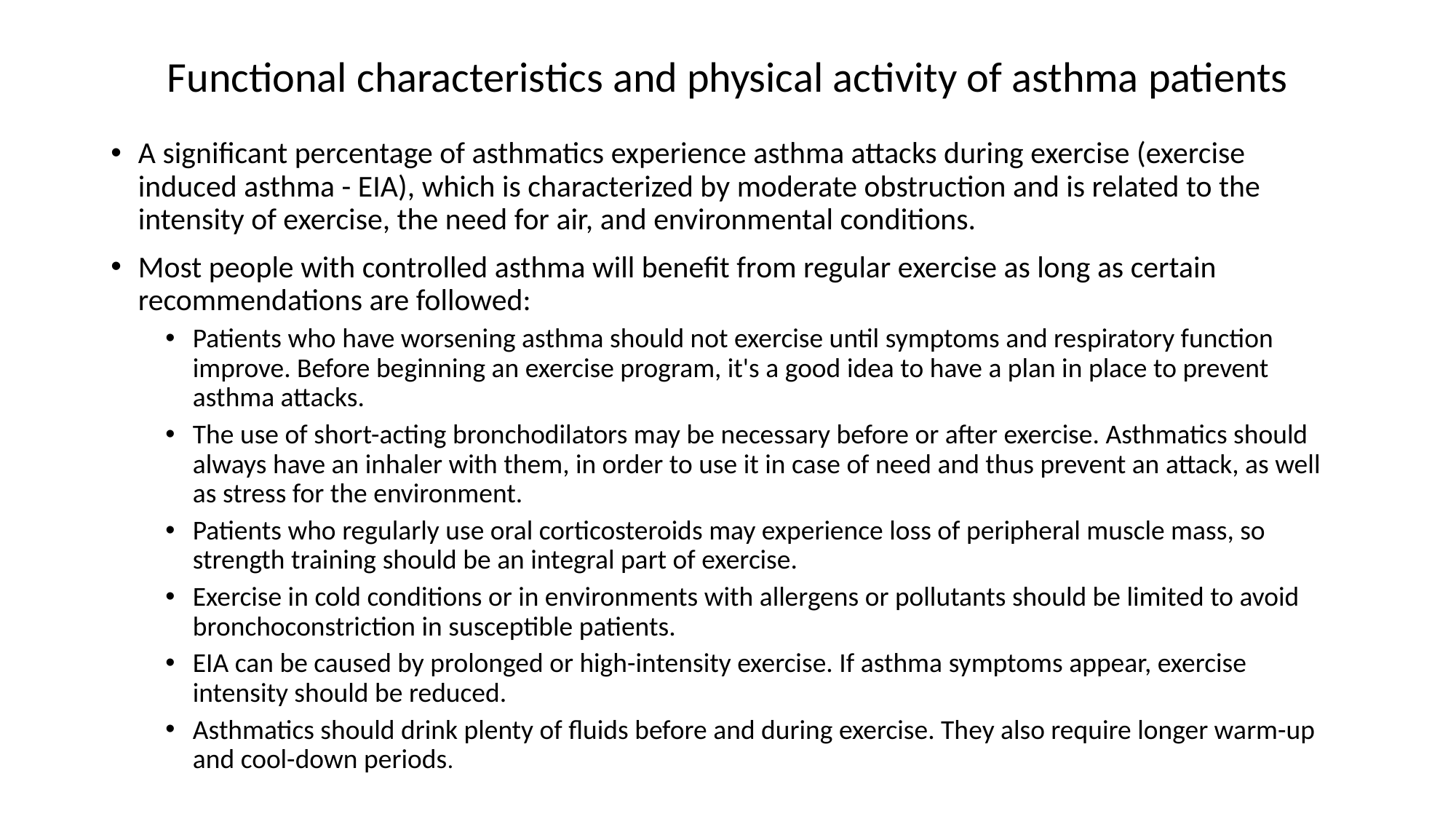

# Functional characteristics and physical activity of asthma patients
A significant percentage of asthmatics experience asthma attacks during exercise (exercise induced asthma - EIA), which is characterized by moderate obstruction and is related to the intensity of exercise, the need for air, and environmental conditions.
Most people with controlled asthma will benefit from regular exercise as long as certain recommendations are followed:
Patients who have worsening asthma should not exercise until symptoms and respiratory function improve. Before beginning an exercise program, it's a good idea to have a plan in place to prevent asthma attacks.
The use of short-acting bronchodilators may be necessary before or after exercise. Asthmatics should always have an inhaler with them, in order to use it in case of need and thus prevent an attack, as well as stress for the environment.
Patients who regularly use oral corticosteroids may experience loss of peripheral muscle mass, so strength training should be an integral part of exercise.
Exercise in cold conditions or in environments with allergens or pollutants should be limited to avoid bronchoconstriction in susceptible patients.
EIA can be caused by prolonged or high-intensity exercise. If asthma symptoms appear, exercise intensity should be reduced.
Asthmatics should drink plenty of fluids before and during exercise. They also require longer warm-up and cool-down periods.